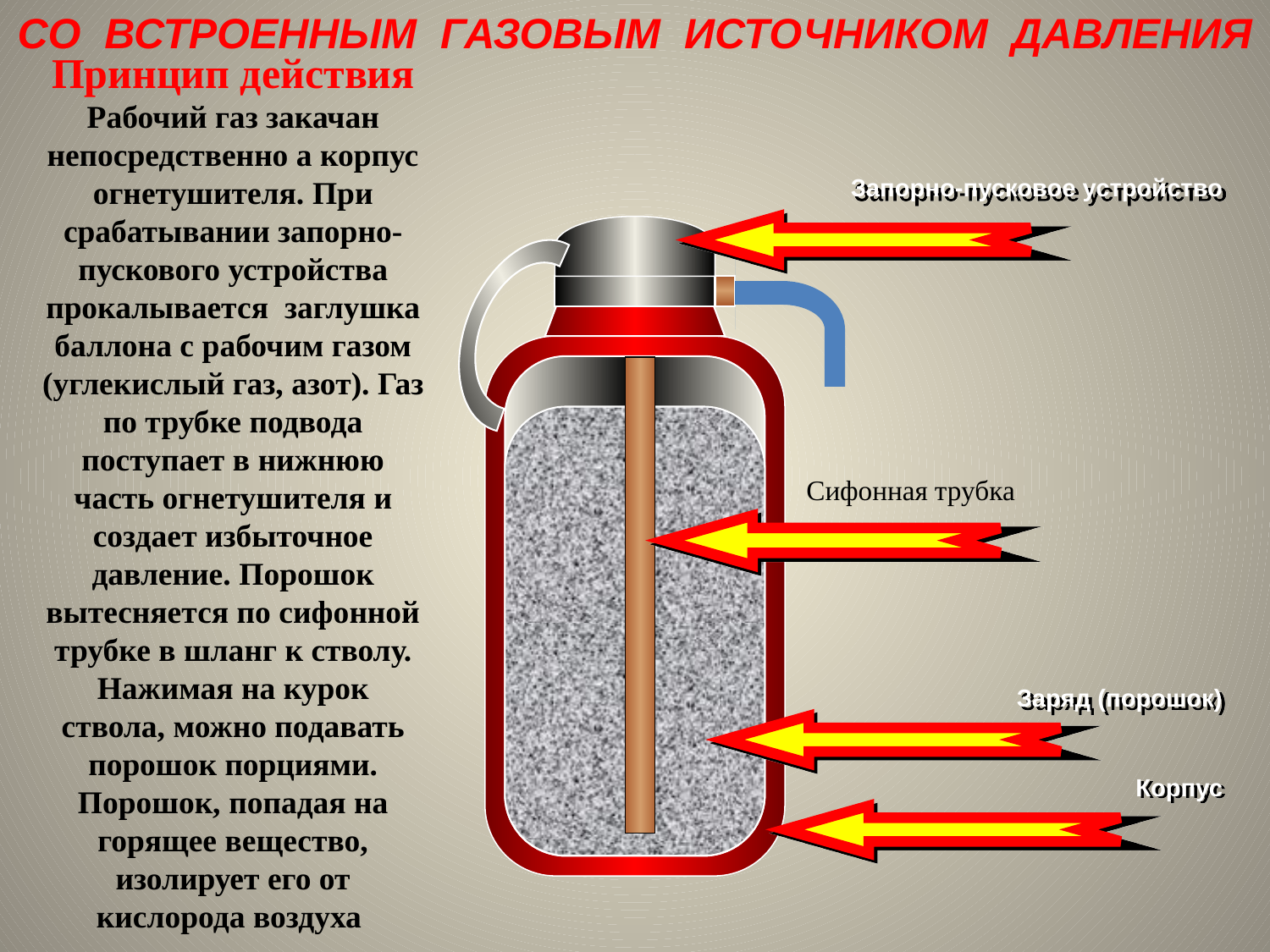

СО  ВСТРОЕННЫМ  ГАЗОВЫМ  ИСТОЧНИКОМ  ДАВЛЕНИЯ
Принцип действия
Рабочий газ закачан непосредственно а корпус огнетушителя. При срабатывании запорно-пускового устройства прокалывается  заглушка баллона с рабочим газом (углекислый газ, азот). Газ по трубке подвода поступает в нижнюю часть огнетушителя и создает избыточное давление. Порошок вытесняется по сифонной трубке в шланг к стволу. Нажимая на курок ствола, можно подавать порошок порциями. Порошок, попадая на горящее вещество, изолирует его от кислорода воздуха

Запорно-пусковое устройство

Сифонная трубка

Заряд (порошок)

Корпус